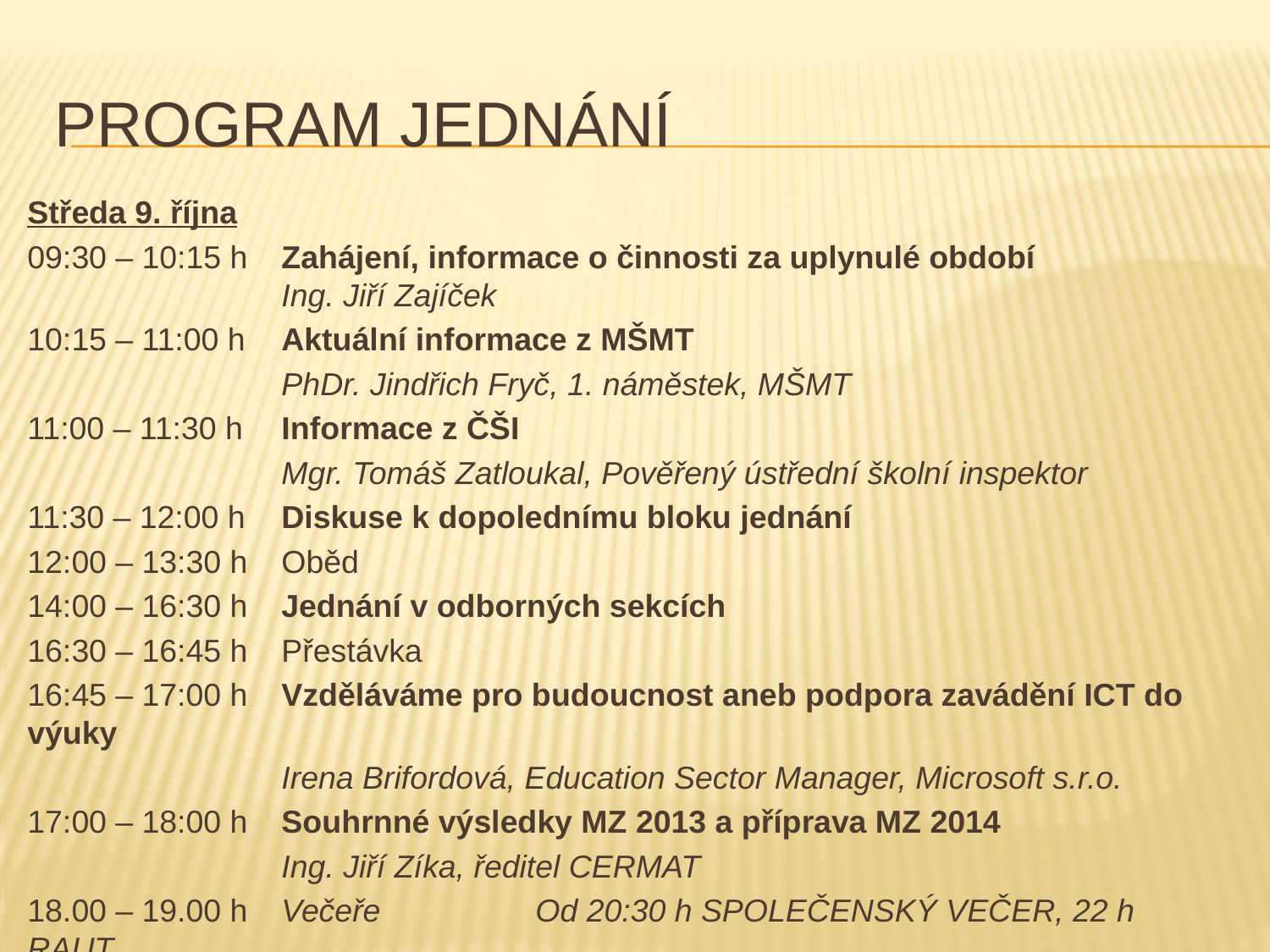

# Program jednání
Středa 9. října
09:30 – 10:15 h	Zahájení, informace o činnosti za uplynulé období
		Ing. Jiří Zajíček
10:15 – 11:00 h	Aktuální informace z MŠMT
		PhDr. Jindřich Fryč, 1. náměstek, MŠMT
11:00 – 11:30 h	Informace z ČŠI
		Mgr. Tomáš Zatloukal, Pověřený ústřední školní inspektor
11:30 – 12:00 h	Diskuse k dopolednímu bloku jednání
12:00 – 13:30 h	Oběd
14:00 – 16:30 h	Jednání v odborných sekcích
16:30 – 16:45 h	Přestávka
16:45 – 17:00 h	Vzděláváme pro budoucnost aneb podpora zavádění ICT do výuky
		Irena Brifordová, Education Sector Manager, Microsoft s.r.o.
17:00 – 18:00 h	Souhrnné výsledky MZ 2013 a příprava MZ 2014
		Ing. Jiří Zíka, ředitel CERMAT
18.00 – 19.00 h	Večeře		Od 20:30 h SPOLEČENSKÝ VEČER, 22 h RAUT